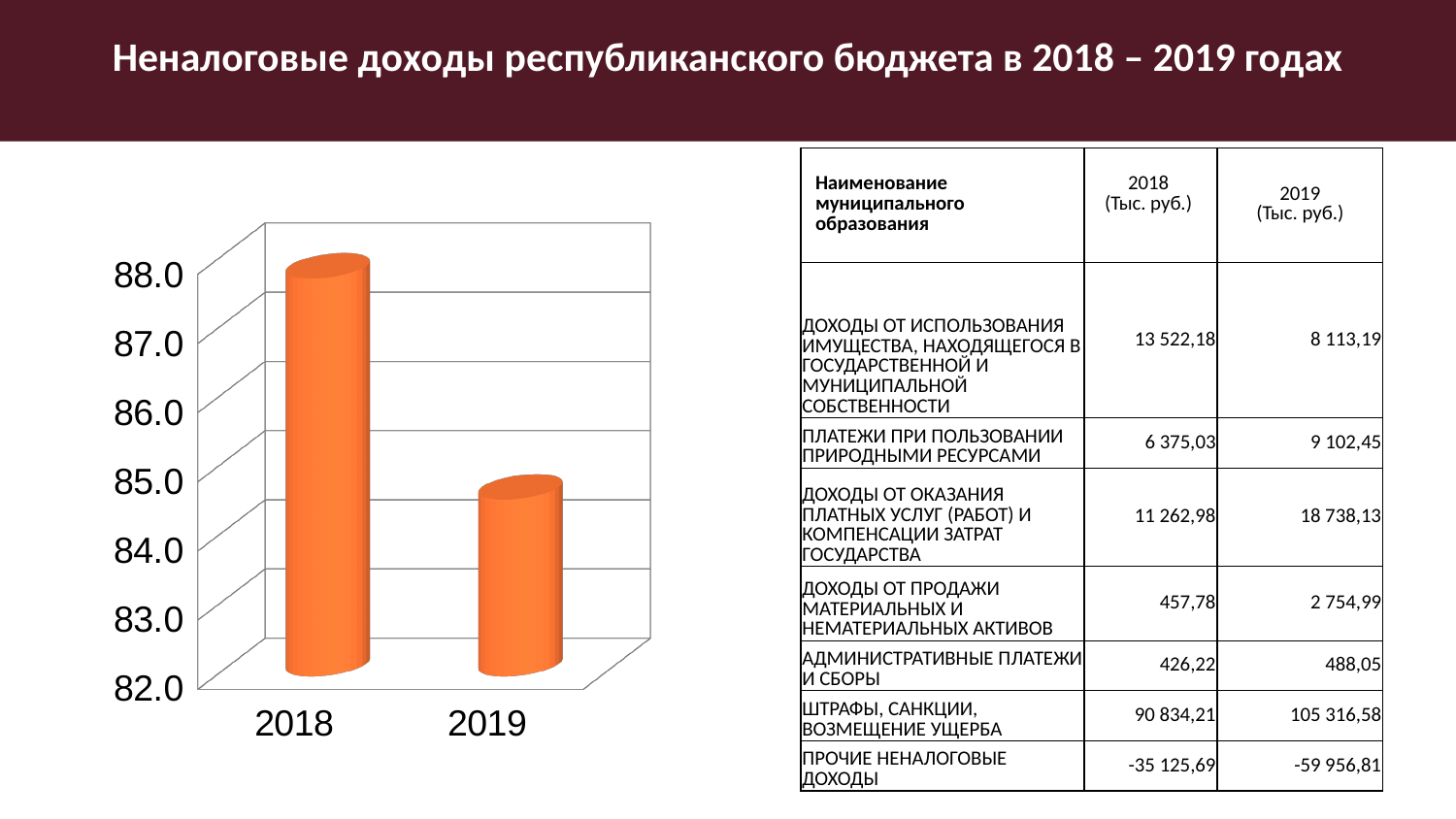

Неналоговые доходы республиканского бюджета в 2018 – 2019 годах

[unsupported chart]

| Наименование муниципального образования | 2018 (Тыс. руб.) | 2019 (Тыс. руб.) |
| --- | --- | --- |
| ДОХОДЫ ОТ ИСПОЛЬЗОВАНИЯ ИМУЩЕСТВА, НАХОДЯЩЕГОСЯ В ГОСУДАРСТВЕННОЙ И МУНИЦИПАЛЬНОЙ СОБСТВЕННОСТИ | 13 522,18 | 8 113,19 |
| ПЛАТЕЖИ ПРИ ПОЛЬЗОВАНИИ ПРИРОДНЫМИ РЕСУРСАМИ | 6 375,03 | 9 102,45 |
| ДОХОДЫ ОТ ОКАЗАНИЯ ПЛАТНЫХ УСЛУГ (РАБОТ) И КОМПЕНСАЦИИ ЗАТРАТ ГОСУДАРСТВА | 11 262,98 | 18 738,13 |
| ДОХОДЫ ОТ ПРОДАЖИ МАТЕРИАЛЬНЫХ И НЕМАТЕРИАЛЬНЫХ АКТИВОВ | 457,78 | 2 754,99 |
| АДМИНИСТРАТИВНЫЕ ПЛАТЕЖИ И СБОРЫ | 426,22 | 488,05 |
| ШТРАФЫ, САНКЦИИ, ВОЗМЕЩЕНИЕ УЩЕРБА | 90 834,21 | 105 316,58 |
| ПРОЧИЕ НЕНАЛОГОВЫЕ ДОХОДЫ | -35 125,69 | -59 956,81 |
21